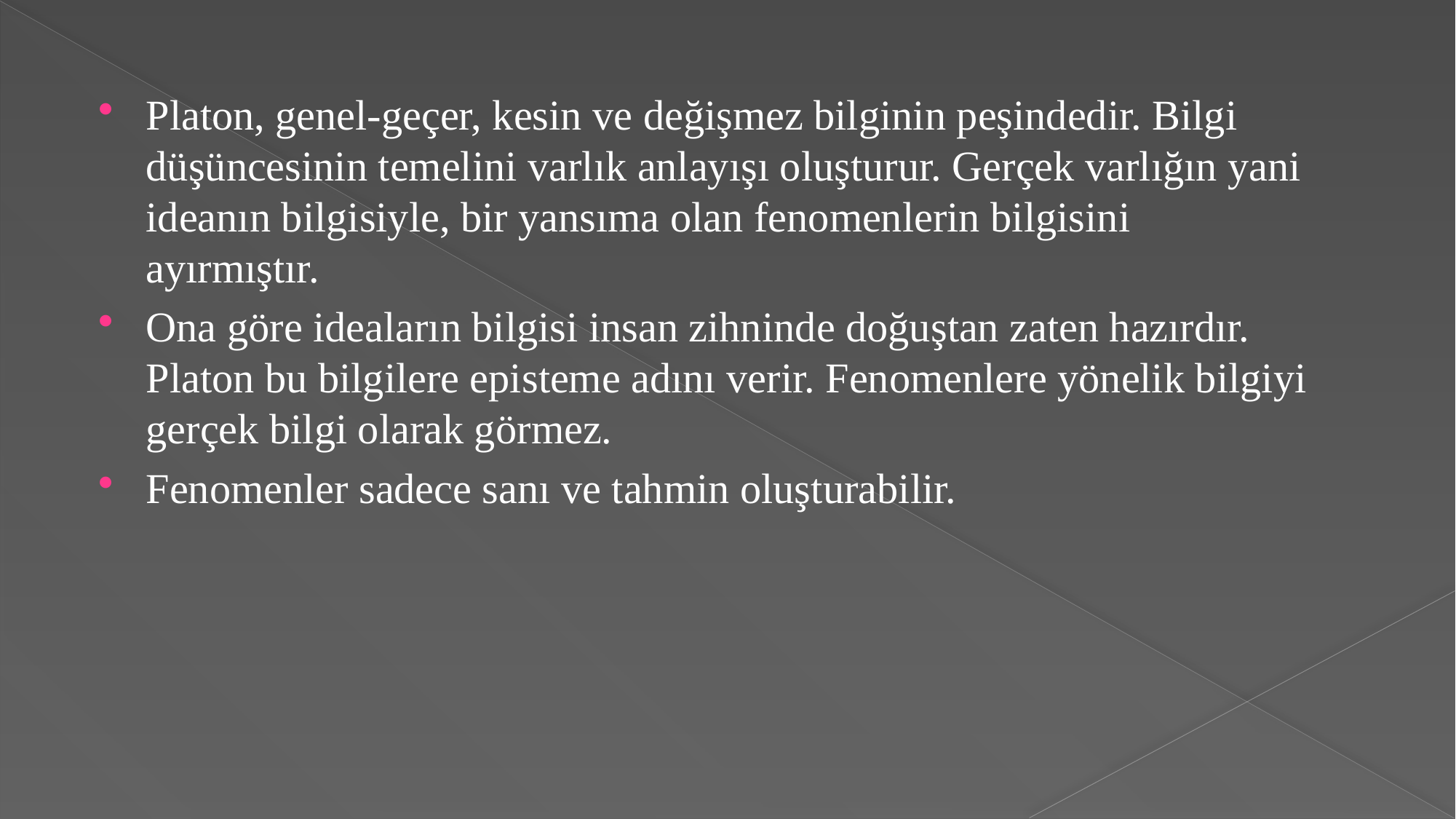

Platon, genel-geçer, kesin ve değişmez bilginin peşindedir. Bilgi düşüncesinin temelini varlık anlayışı oluşturur. Gerçek varlığın yani ideanın bilgisiyle, bir yansıma olan fenomenlerin bilgisini ayırmıştır.
Ona göre ideaların bilgisi insan zihninde doğuştan zaten hazırdır. Platon bu bilgilere episteme adını verir. Fenomenlere yönelik bilgiyi gerçek bilgi olarak görmez.
Fenomenler sadece sanı ve tahmin oluşturabilir.